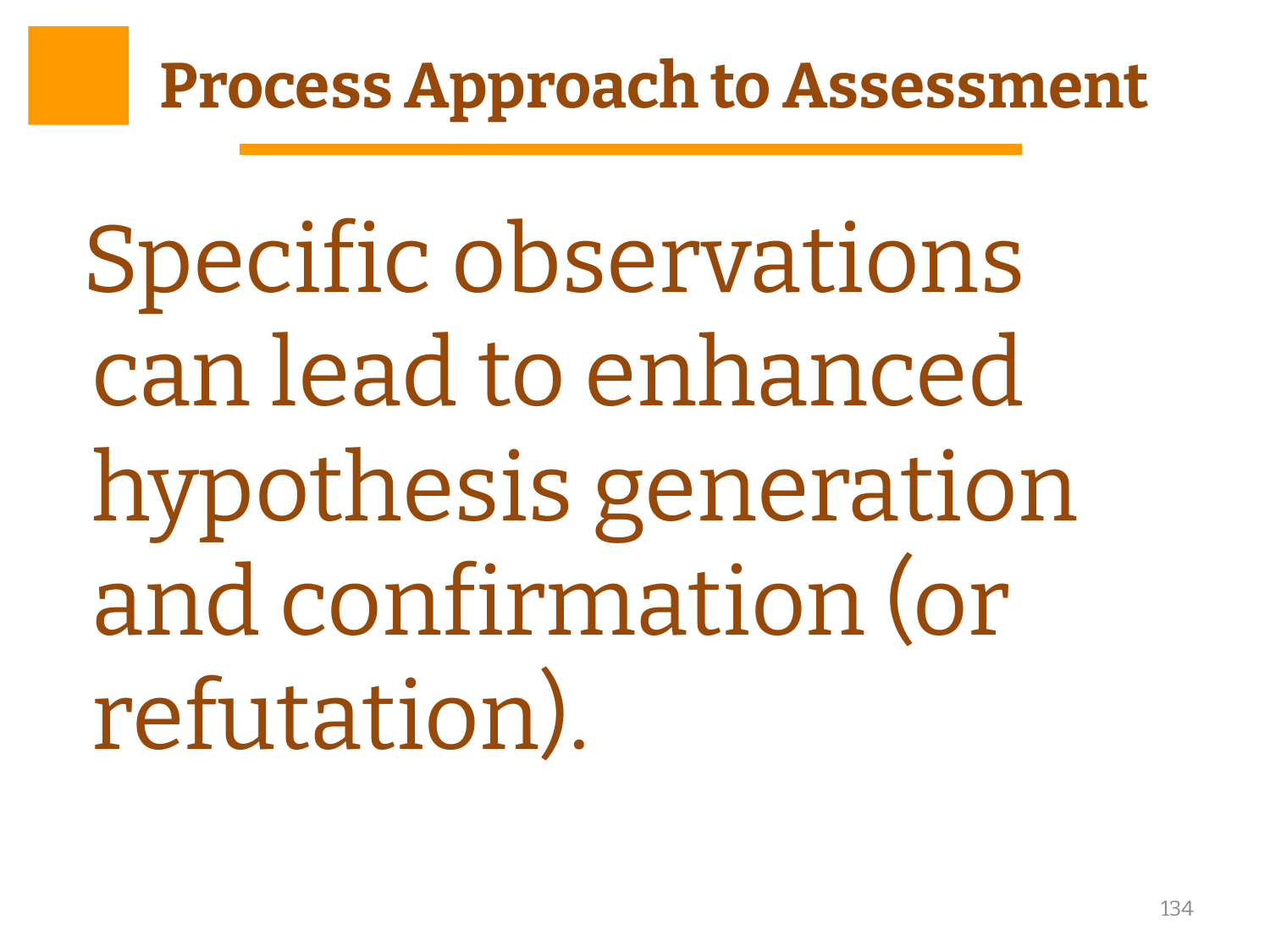

# Process Approach to Assessment

  Specific observations can lead to enhanced hypothesis generation and confirmation (or refutation).
134